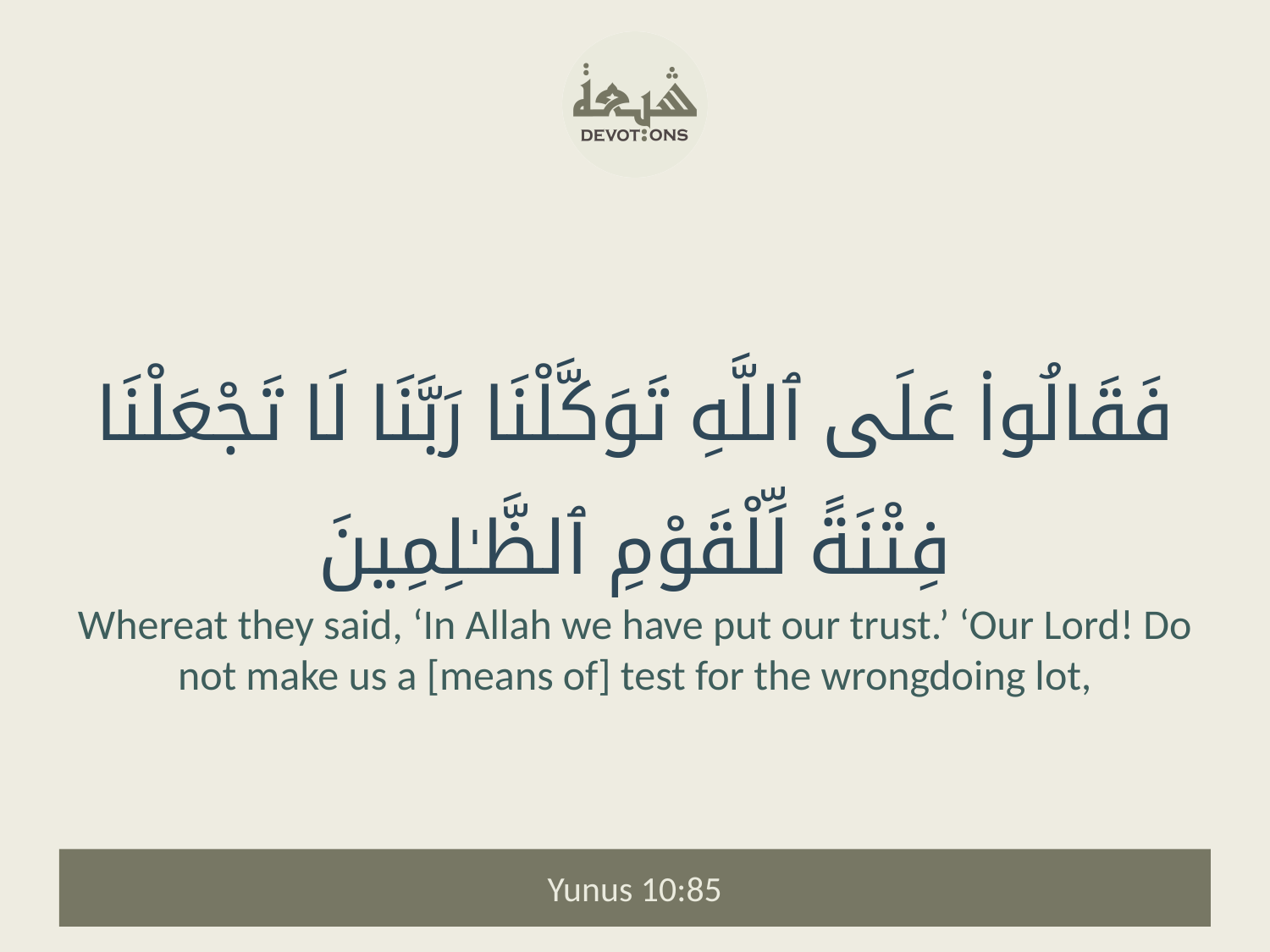

فَقَالُوا۟ عَلَى ٱللَّهِ تَوَكَّلْنَا رَبَّنَا لَا تَجْعَلْنَا فِتْنَةً لِّلْقَوْمِ ٱلظَّـٰلِمِينَ
Whereat they said, ‘In Allah we have put our trust.’ ‘Our Lord! Do not make us a [means of] test for the wrongdoing lot,
Yunus 10:85